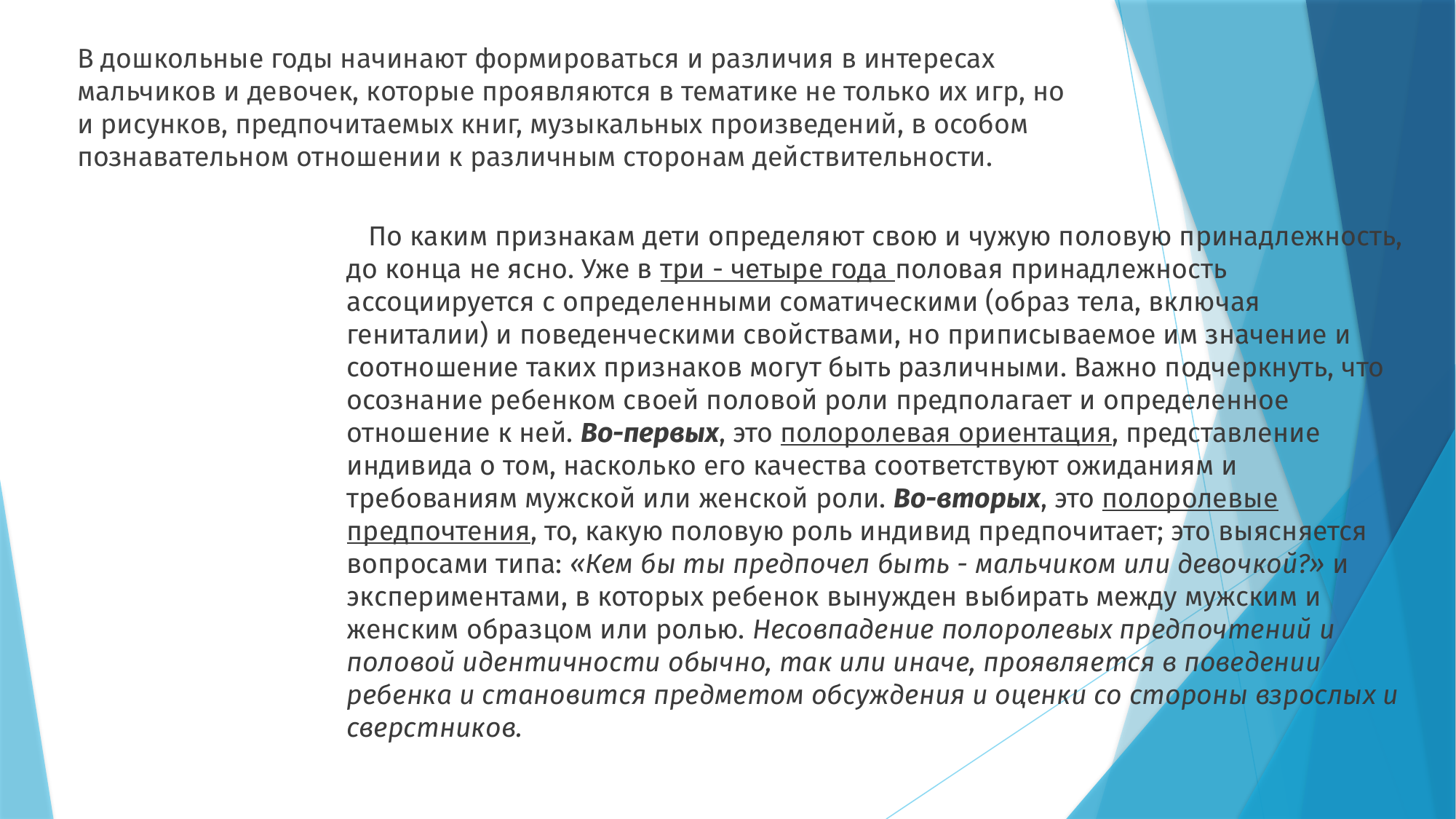

В дошкольные годы начинают формироваться и разли­чия в интересах мальчиков и девочек, которые проявляются в тематике не только их игр, но и рисунков, предпочитаемых книг, музыкальных произведений, в особом познавательном отношении к различным сторонам действительности.
По каким признакам дети определяют свою и чужую половую принадлежность, до конца не ясно. Уже в три - четыре года половая принадлежность ассоциируется с определенными соматическими (образ тела, включая гениталии) и поведенческими свойствами, но приписываемое им значение и соотношение таких признаков могут быть различными. Важно подчеркнуть, что осознание ребенком своей половой роли предполагает и определенное отношение к ней. Во-первых, это полоролевая ориентация, представление индивида о том, насколько его качества соответствуют ожиданиям и требованиям мужской или женской роли. Во-вторых, это полоролевые предпочтения, то, какую половую роль индивид предпочитает; это выясняется вопросами типа: «Кем бы ты предпочел быть - мальчиком или девочкой?» и экспериментами, в которых ребенок вынужден выбирать между мужским и женским образцом или ролью. Несовпадение полоролевых предпочтений и половой идентичности обычно, так или иначе, проявляется в поведении ребенка и становится предметом обсуждения и оценки со стороны взрослых и сверстников.